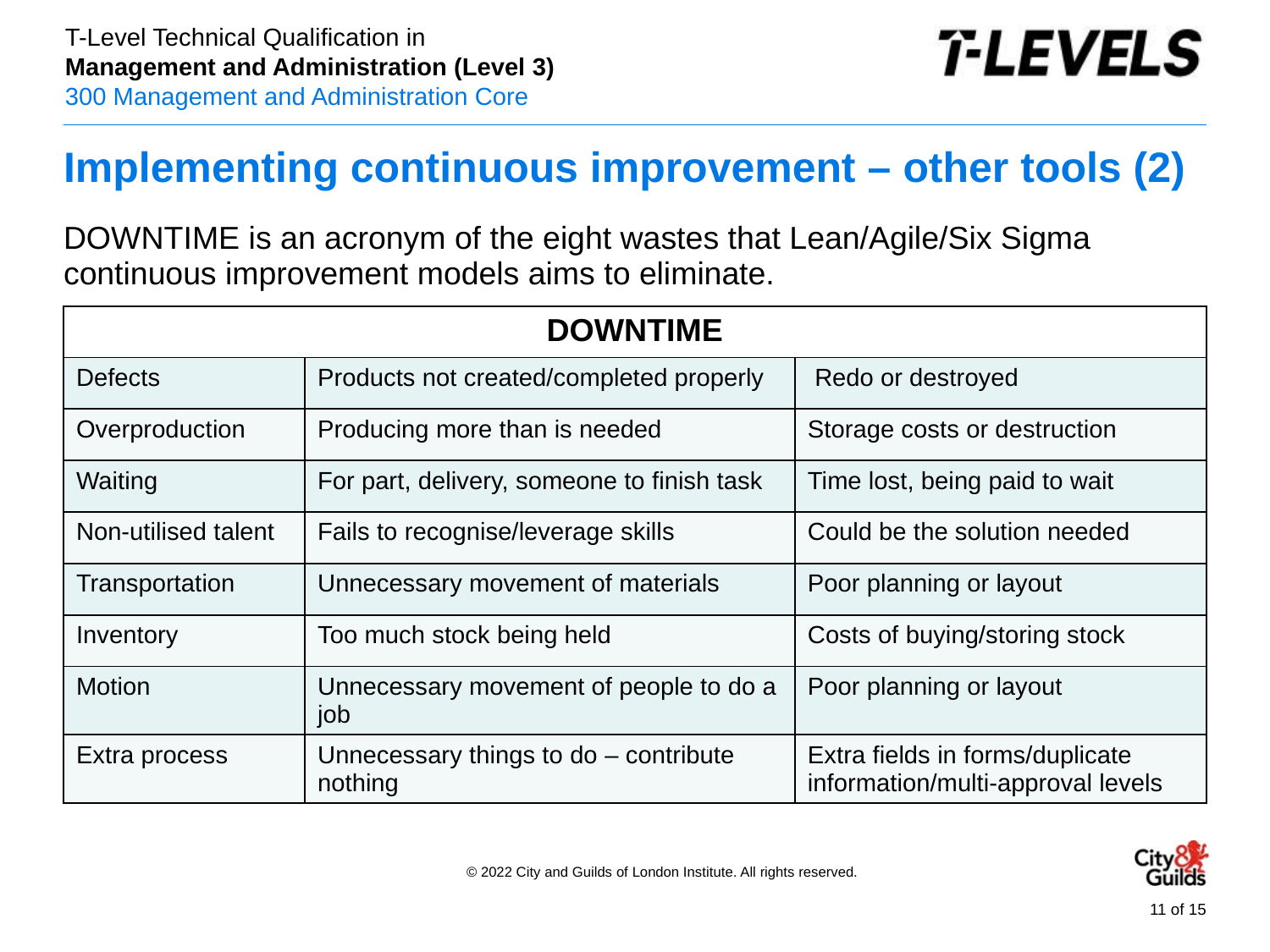

# Implementing continuous improvement – other tools (2)
DOWNTIME is an acronym of the eight wastes that Lean/Agile/Six Sigma continuous improvement models aims to eliminate.

| DOWNTIME |  |  |
| --- | --- | --- |
| Defects | Products not created/completed properly | Redo or destroyed |
| Overproduction | Producing more than is needed | Storage costs or destruction |
| Waiting | For part, delivery, someone to finish task | Time lost, being paid to wait |
| Non-utilised talent | Fails to recognise/leverage skills | Could be the solution needed |
| Transportation | Unnecessary movement of materials | Poor planning or layout |
| Inventory | Too much stock being held | Costs of buying/storing stock |
| Motion | Unnecessary movement of people to do a job | Poor planning or layout |
| Extra process | Unnecessary things to do – contribute nothing | Extra fields in forms/duplicate information/multi-approval levels |